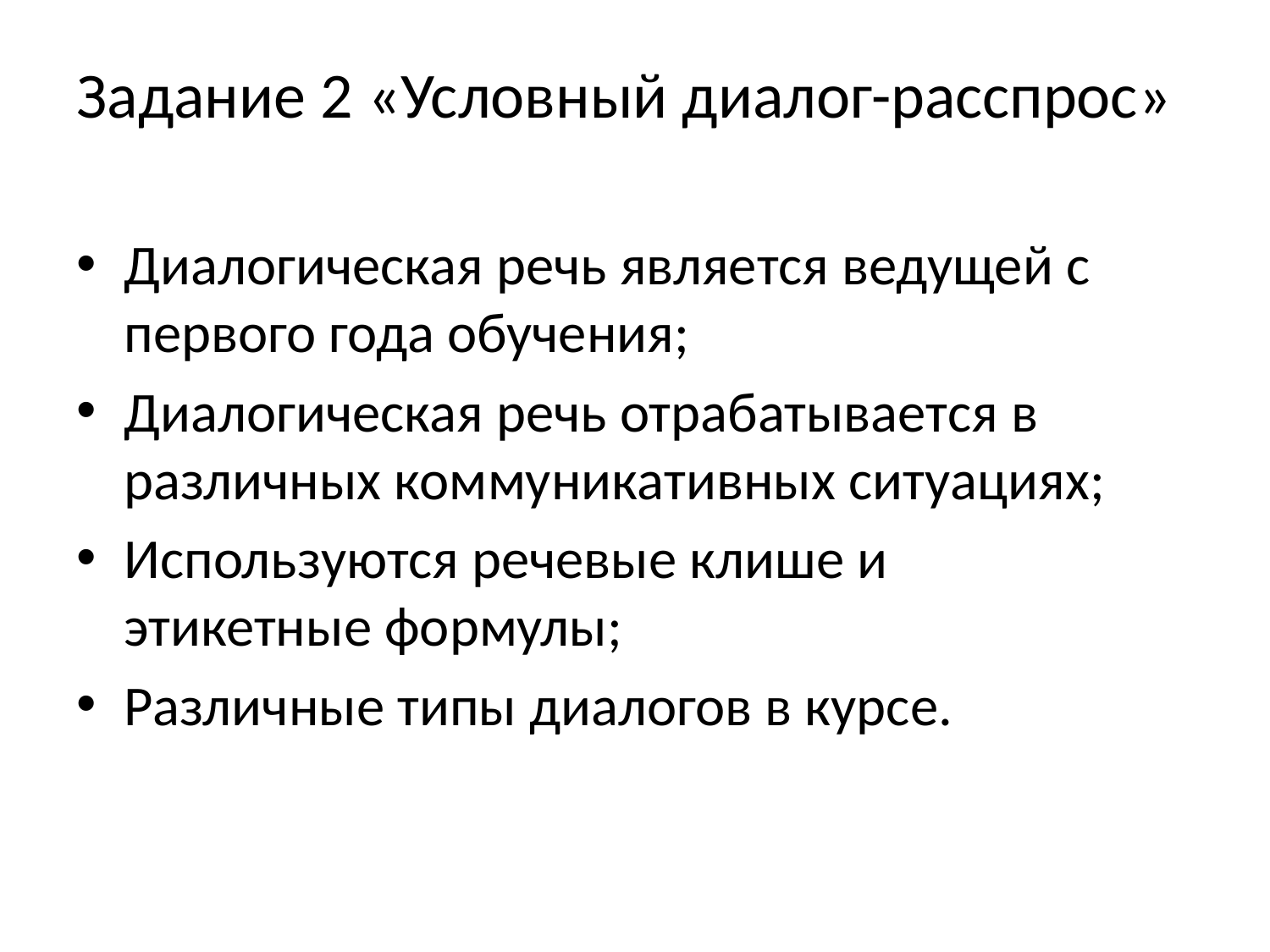

# Задание 2 «Условный диалог-расспрос»
Диалогическая речь является ведущей с первого года обучения;
Диалогическая речь отрабатывается в различных коммуникативных ситуациях;
Используются речевые клише и этикетные формулы;
Различные типы диалогов в курсе.